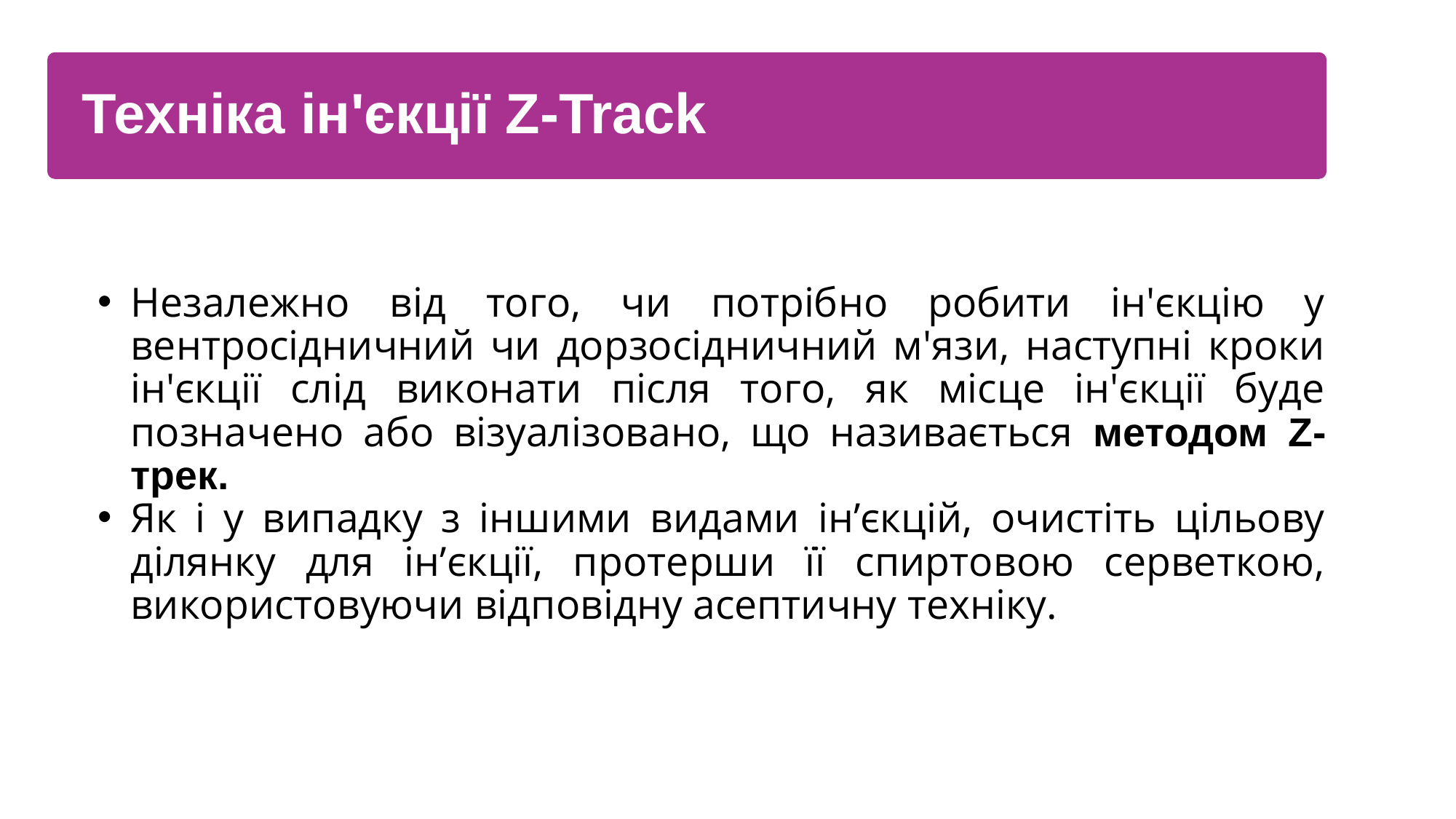

Техніка ін'єкції Z-Track
Незалежно від того, чи потрібно робити ін'єкцію у вентросідничний чи дорзосідничний м'язи, наступні кроки ін'єкції слід виконати після того, як місце ін'єкції буде позначено або візуалізовано, що називається методом Z-трек.
Як і у випадку з іншими видами ін’єкцій, очистіть цільову ділянку для ін’єкції, протерши її спиртовою серветкою, використовуючи відповідну асептичну техніку.